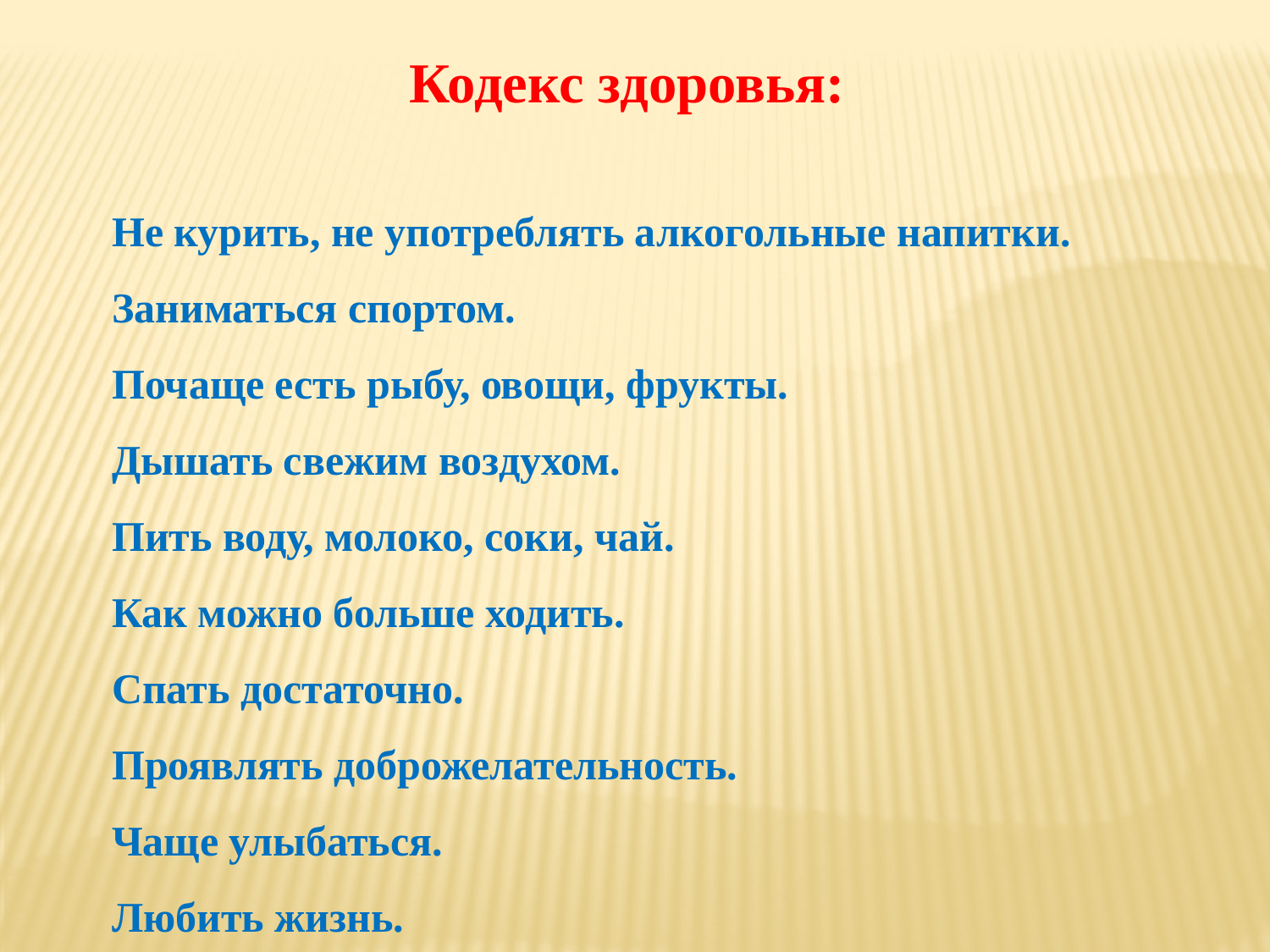

Кодекс здоровья:

Не курить, не употреблять алкогольные напитки.
Заниматься спортом.
Почаще есть рыбу, овощи, фрукты.
Дышать свежим воздухом.
Пить воду, молоко, соки, чай.
Как можно больше ходить.
Спать достаточно.
Проявлять доброжелательность.
Чаще улыбаться.
Любить жизнь.